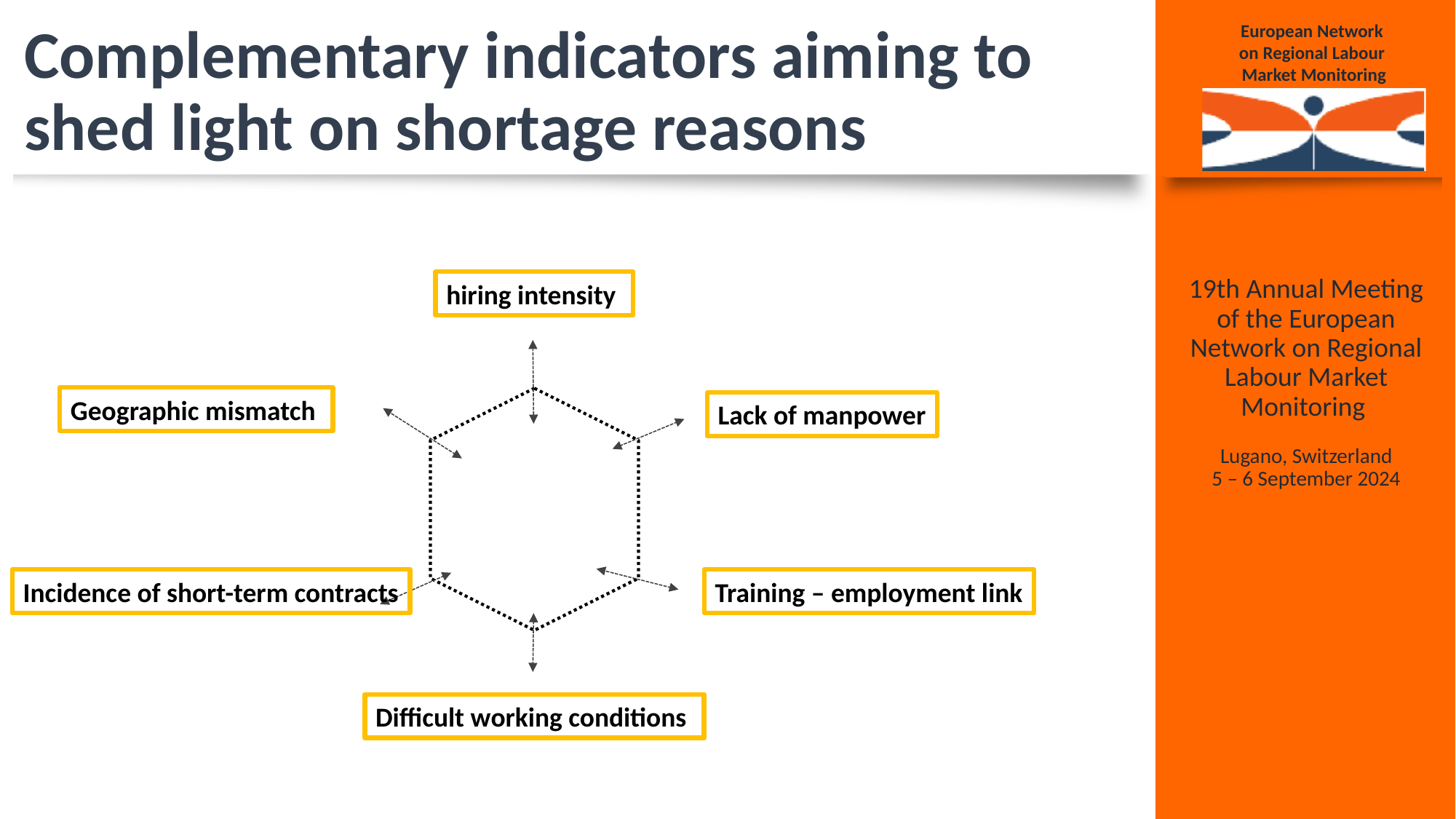

# Complementary indicators aiming to shed light on shortage reasons
hiring intensity

Geographic mismatch
Lack of manpower
Incidence of short-term contracts
Training – employment link
Difficult working conditions